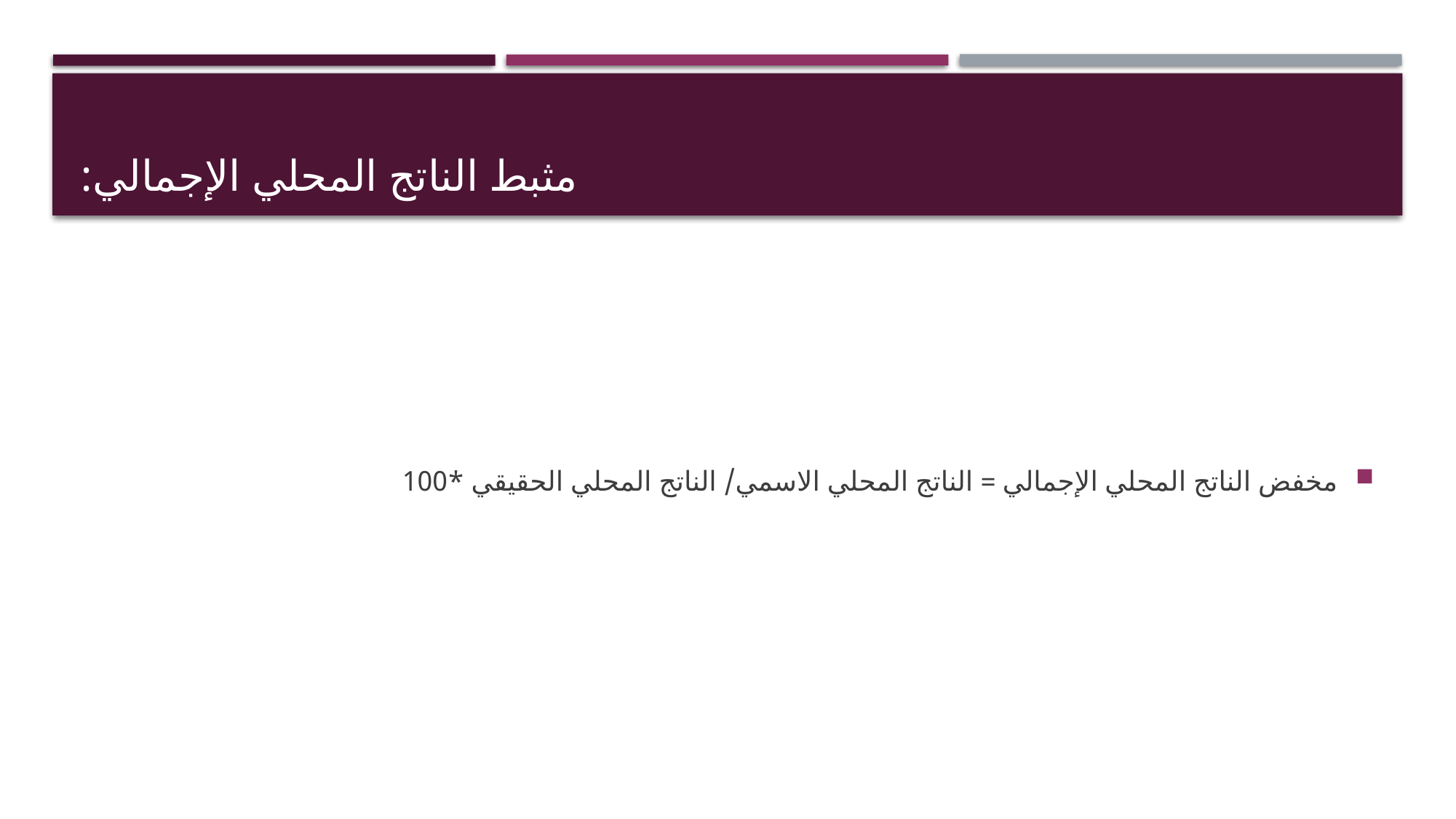

# مثبط الناتج المحلي الإجمالي:
مخفض الناتج المحلي الإجمالي = الناتج المحلي الاسمي/ الناتج المحلي الحقيقي *100